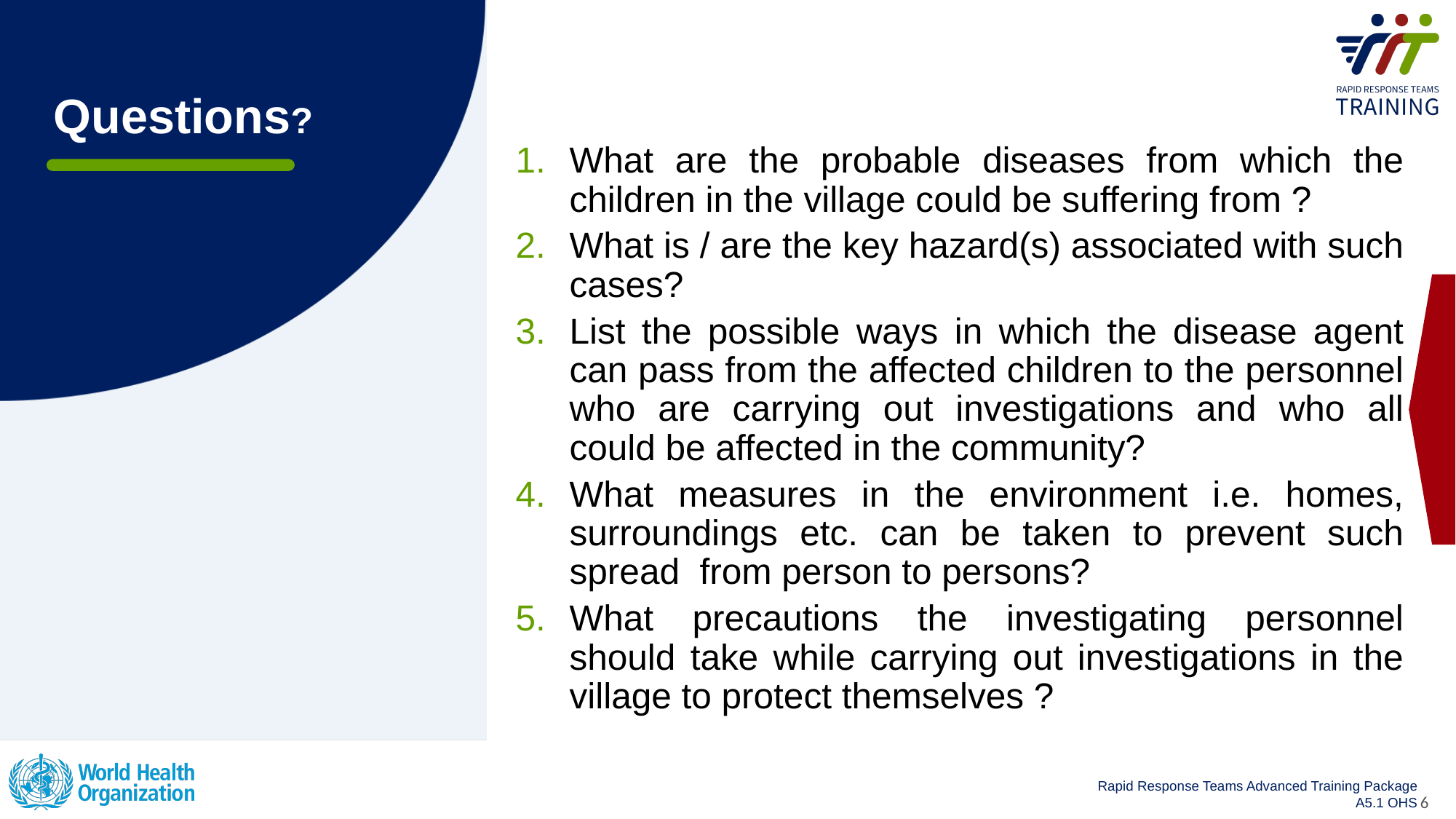

What are the probable diseases from which the children in the village could be suffering from ?
What is / are the key hazard(s) associated with such cases?
List the possible ways in which the disease agent can pass from the affected children to the personnel who are carrying out investigations and who all could be affected in the community?
What measures in the environment i.e. homes, surroundings etc. can be taken to prevent such spread  from person to persons?
What precautions the investigating personnel should take while carrying out investigations in the village to protect themselves ?
6